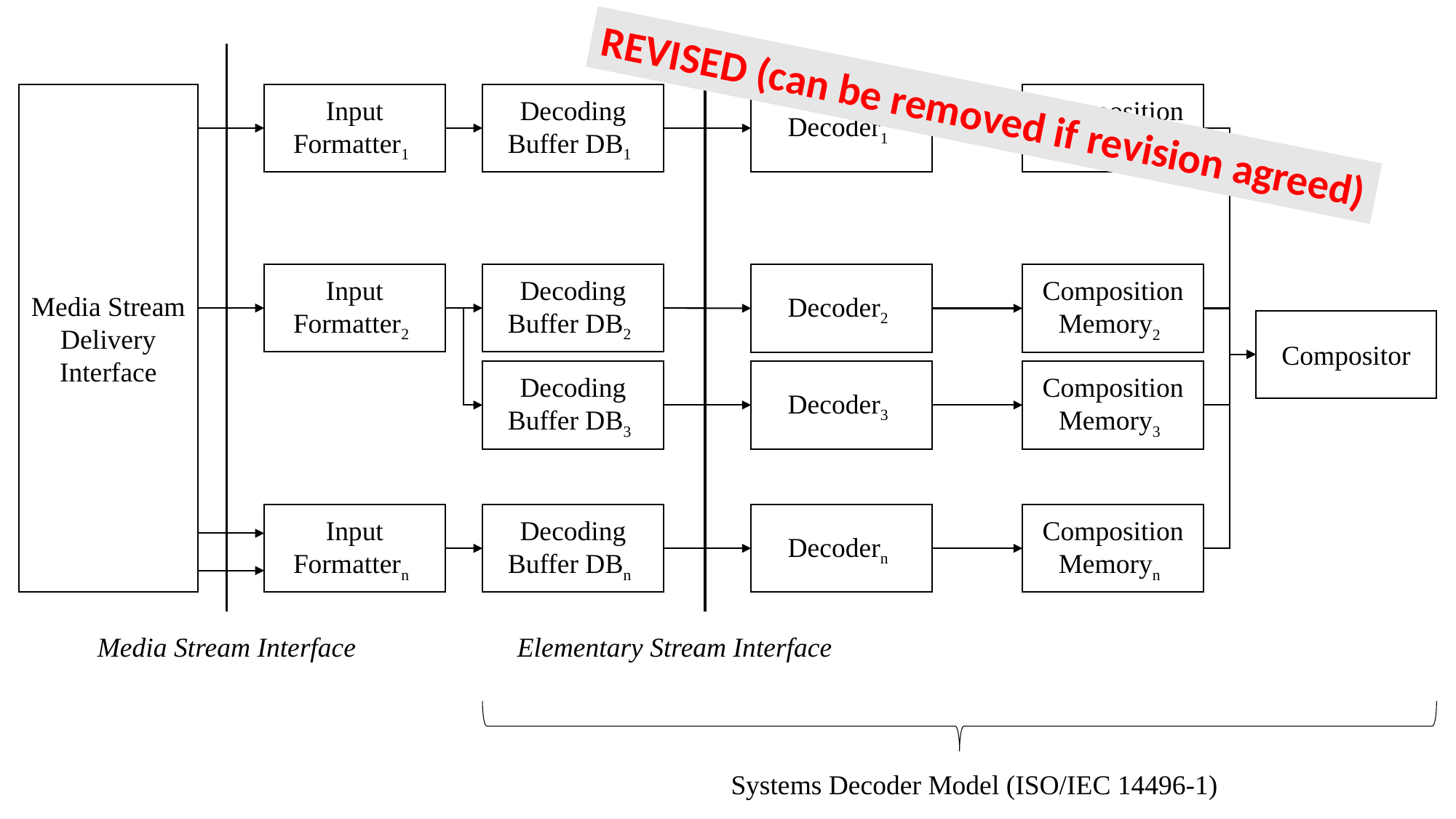

Media Stream Delivery Interface
Input Formatter1
Decoding Buffer DB1
Decoder1
Composition Memory1
REVISED (can be removed if revision agreed)

Input Formatter2
Decoding Buffer DB2
Decoder2
Composition Memory2
Compositor
Decoding Buffer DB3
Decoder3
Composition Memory3
Input Formattern
Decoding Buffer DBn
Decodern
Composition Memoryn
Media Stream Interface
Elementary Stream Interface
Systems Decoder Model (ISO/IEC 14496-1)